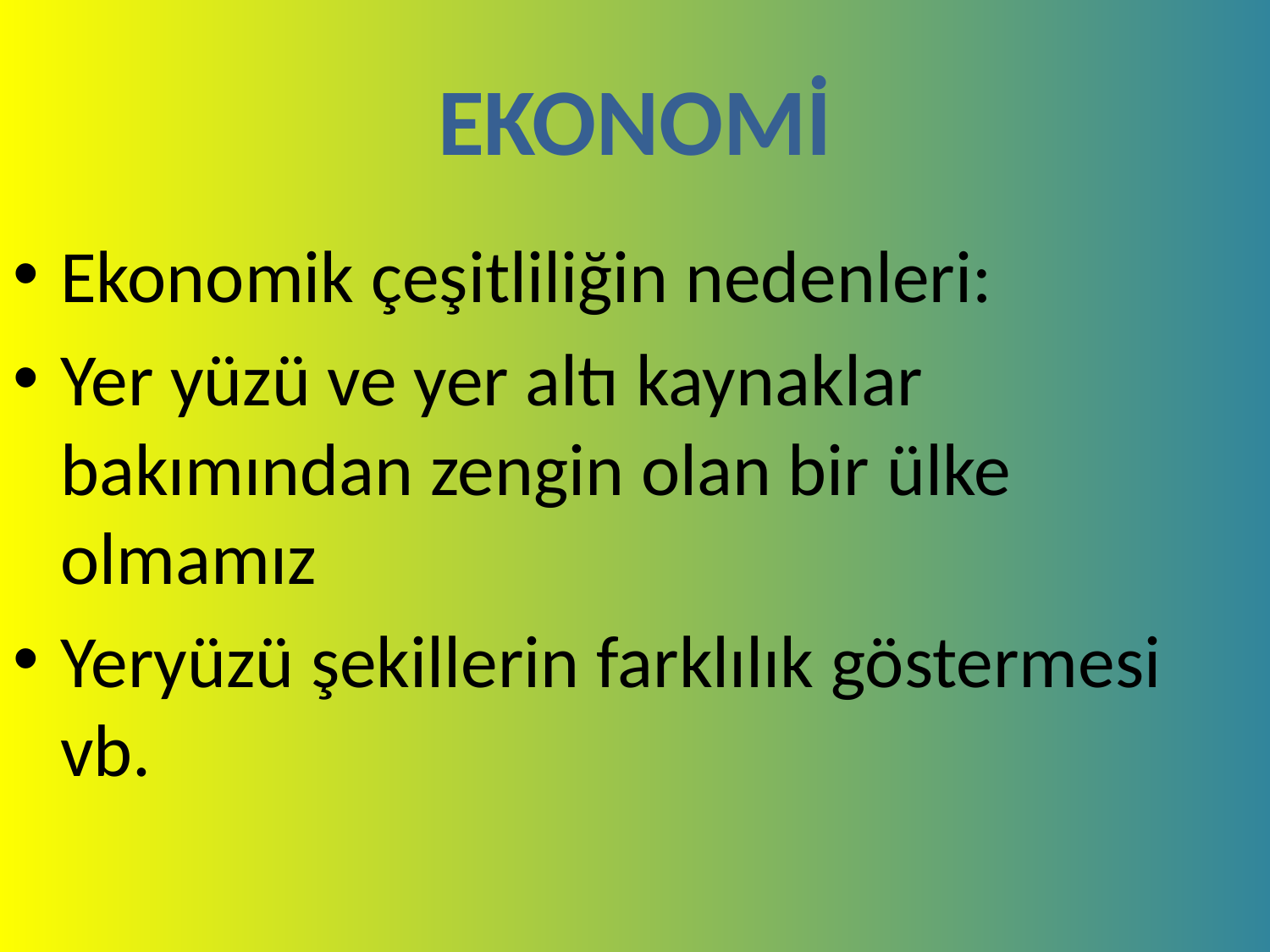

# EKONOMİ
Ekonomik çeşitliliğin nedenleri:
Yer yüzü ve yer altı kaynaklar bakımından zengin olan bir ülke olmamız
Yeryüzü şekillerin farklılık göstermesi vb.